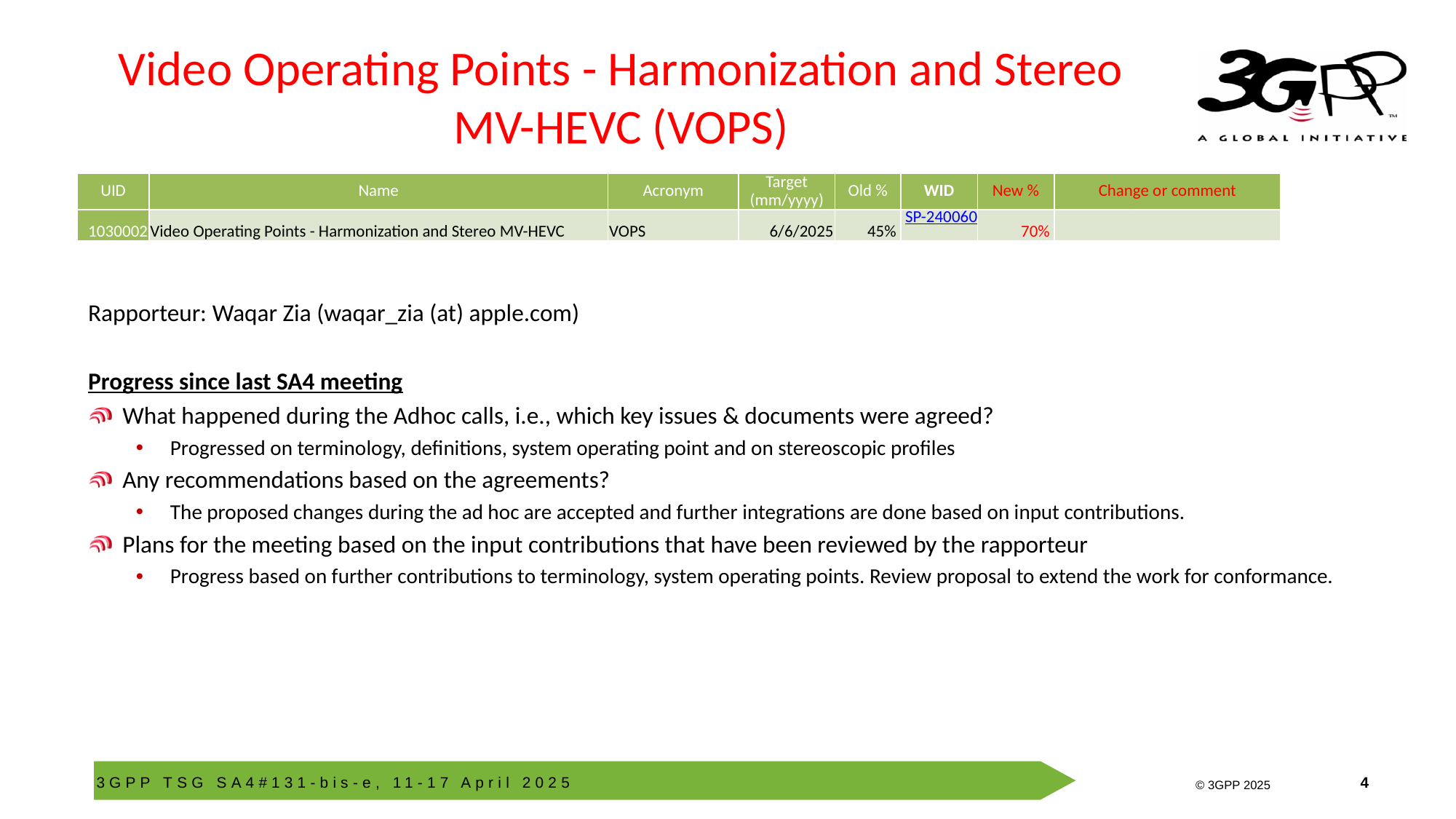

# Video Operating Points - Harmonization and Stereo MV-HEVC (VOPS)
| UID | Name | Acronym | Target (mm/yyyy) | Old % | WID | New % | Change or comment |
| --- | --- | --- | --- | --- | --- | --- | --- |
| 1030002 | Video Operating Points - Harmonization and Stereo MV-HEVC | VOPS | 6/6/2025 | 45% | SP-240060 | 70% |  |
Rapporteur: Waqar Zia (waqar_zia (at) apple.com)

Progress since last SA4 meeting
What happened during the Adhoc calls, i.e., which key issues & documents were agreed?
Progressed on terminology, definitions, system operating point and on stereoscopic profiles
Any recommendations based on the agreements?
The proposed changes during the ad hoc are accepted and further integrations are done based on input contributions.
Plans for the meeting based on the input contributions that have been reviewed by the rapporteur
Progress based on further contributions to terminology, system operating points. Review proposal to extend the work for conformance.